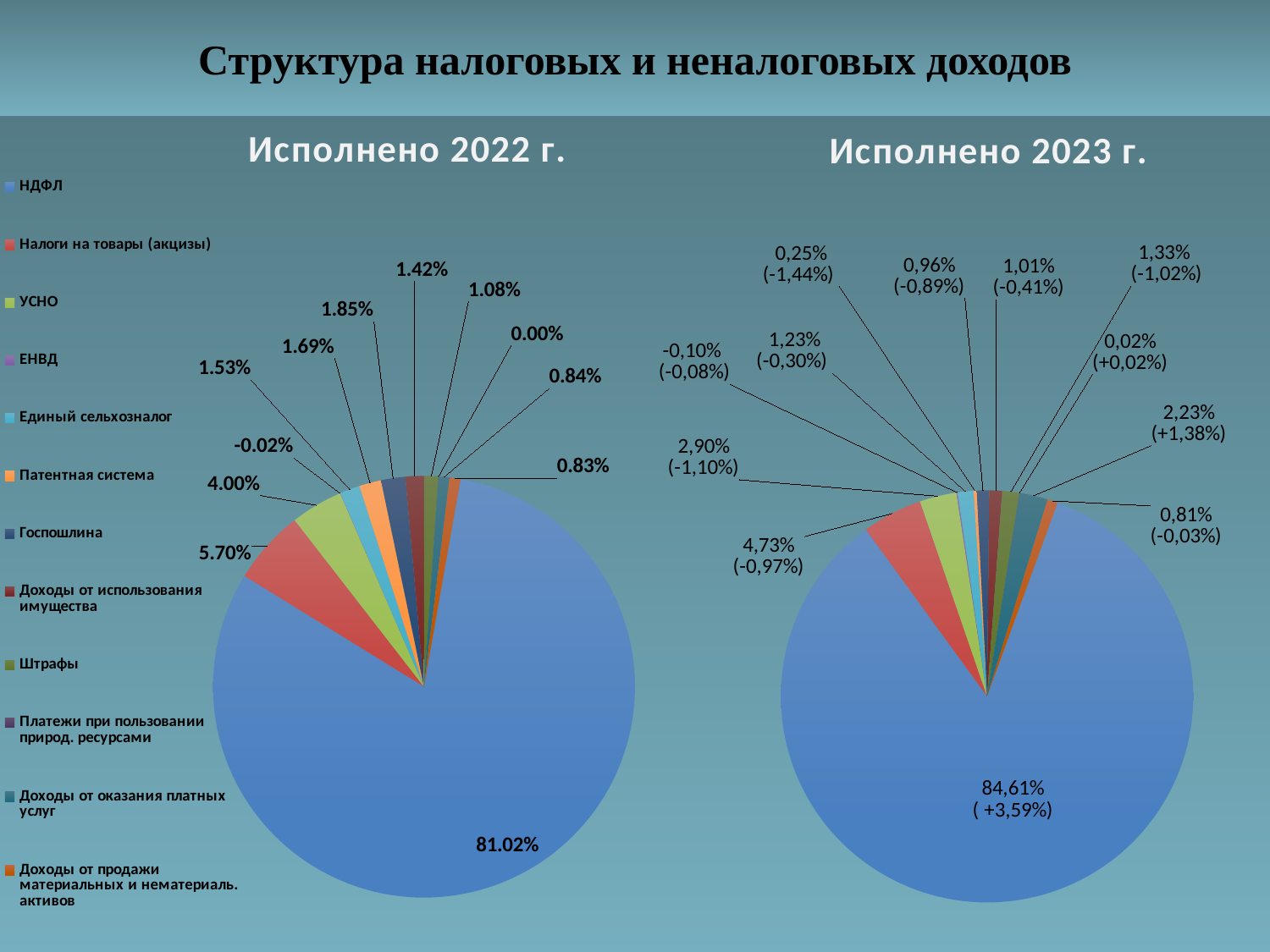

Структура налоговых и неналоговых доходов

### Chart:  Исполнено 2022 г.

| Category | исполнено 2022 г. |
|---|---|
| НДФЛ | 0.8102284959716506 |
| Налоги на товары (акцизы) | 0.05696787349981613 |
| УСНО | 0.04000000000000002 |
| ЕНВД | -0.00021345234513422295 |
| Единый сельхозналог | 0.015328034633771281 |
| Патентная система | 0.0169 |
| Госпошлина | 0.01851745060675962 |
| Доходы от использования имущества  | 0.014228178383980225 |
| Штрафы | 0.010828736669675404 |
| Платежи при пользовании природ. ресурсами   | 4.822318055694853e-05 |
| Доходы от оказания платных услуг | 0.0084236786681376 |
| Доходы от продажи материальных и нематериаль. активов  | 0.008346371142981304 |

### Chart:   Исполнено 2023 г.

| Category | исполнено 2023 г. |
|---|---|
| НДФЛ | 0.8461286584481379 |
| Налоги на товары (акцизы) | 0.04733645427478067 |
| УСНО | 0.02904597358278166 |
| ЕНВД | -0.000986446268868333 |
| Единый сельхозналог | 0.012348620314453903 |
| Патентная система | 0.002523908862921434 |
| Госпошлина | 0.009613709003262296 |
| Доходы от использования имущества  | 0.0101110906279091 |
| Штрафы | 0.013344234908200511 |
| Платежи при пользовании природными ресурсами   | 0.00020268546784488382 |
| Доходы от оказания платных услуг | 0.022267896488302404 |
| Доходы от продажи материальных и нематериальных активов  | 0.008063214290275072 |

### Chart:   Исполнено 2018 г.

| Category |
|---|